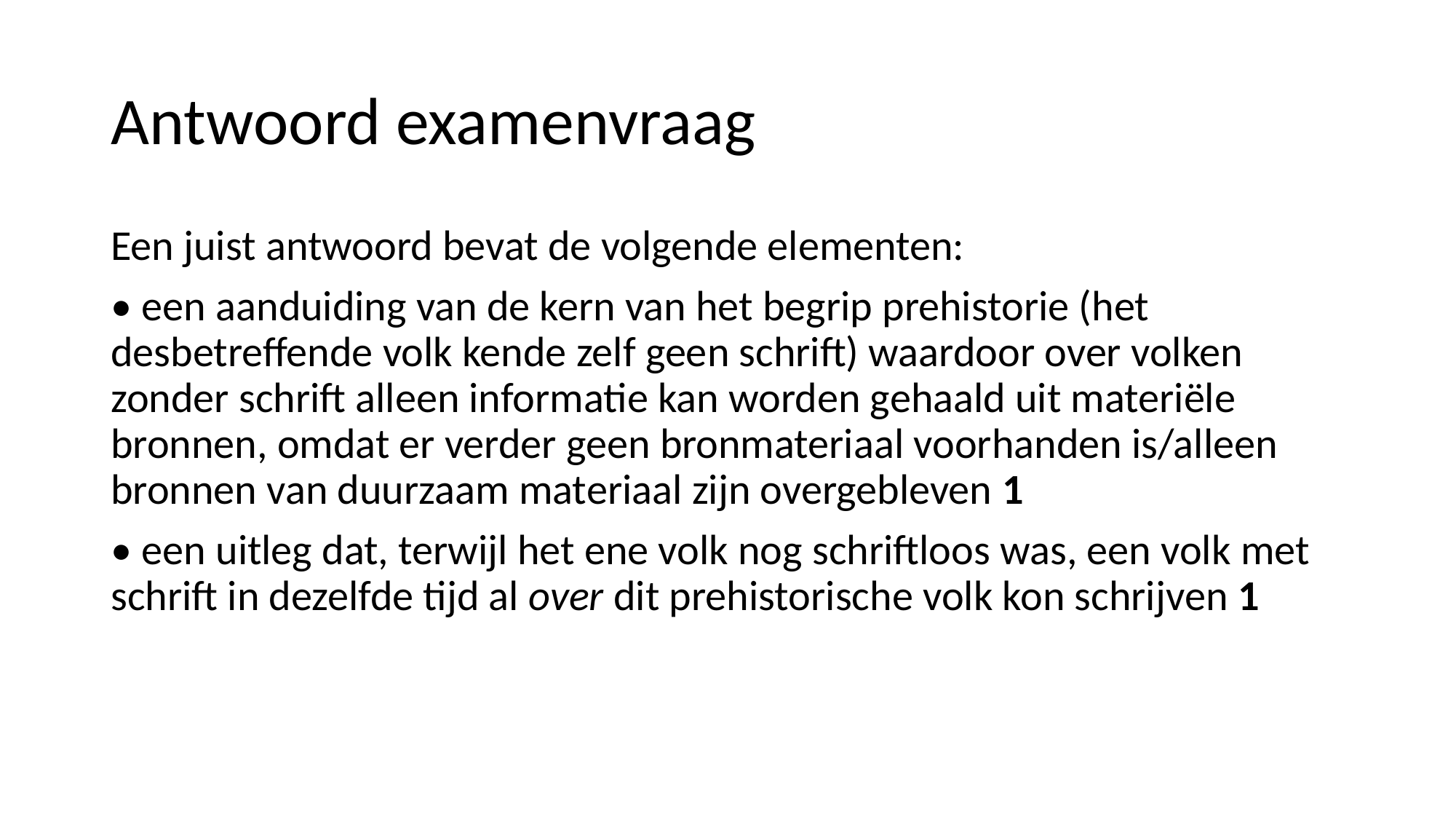

# Antwoord examenvraag
Een juist antwoord bevat de volgende elementen:
• een aanduiding van de kern van het begrip prehistorie (het desbetreffende volk kende zelf geen schrift) waardoor over volken zonder schrift alleen informatie kan worden gehaald uit materiële bronnen, omdat er verder geen bronmateriaal voorhanden is/alleen bronnen van duurzaam materiaal zijn overgebleven 1
• een uitleg dat, terwijl het ene volk nog schriftloos was, een volk met schrift in dezelfde tijd al over dit prehistorische volk kon schrijven 1